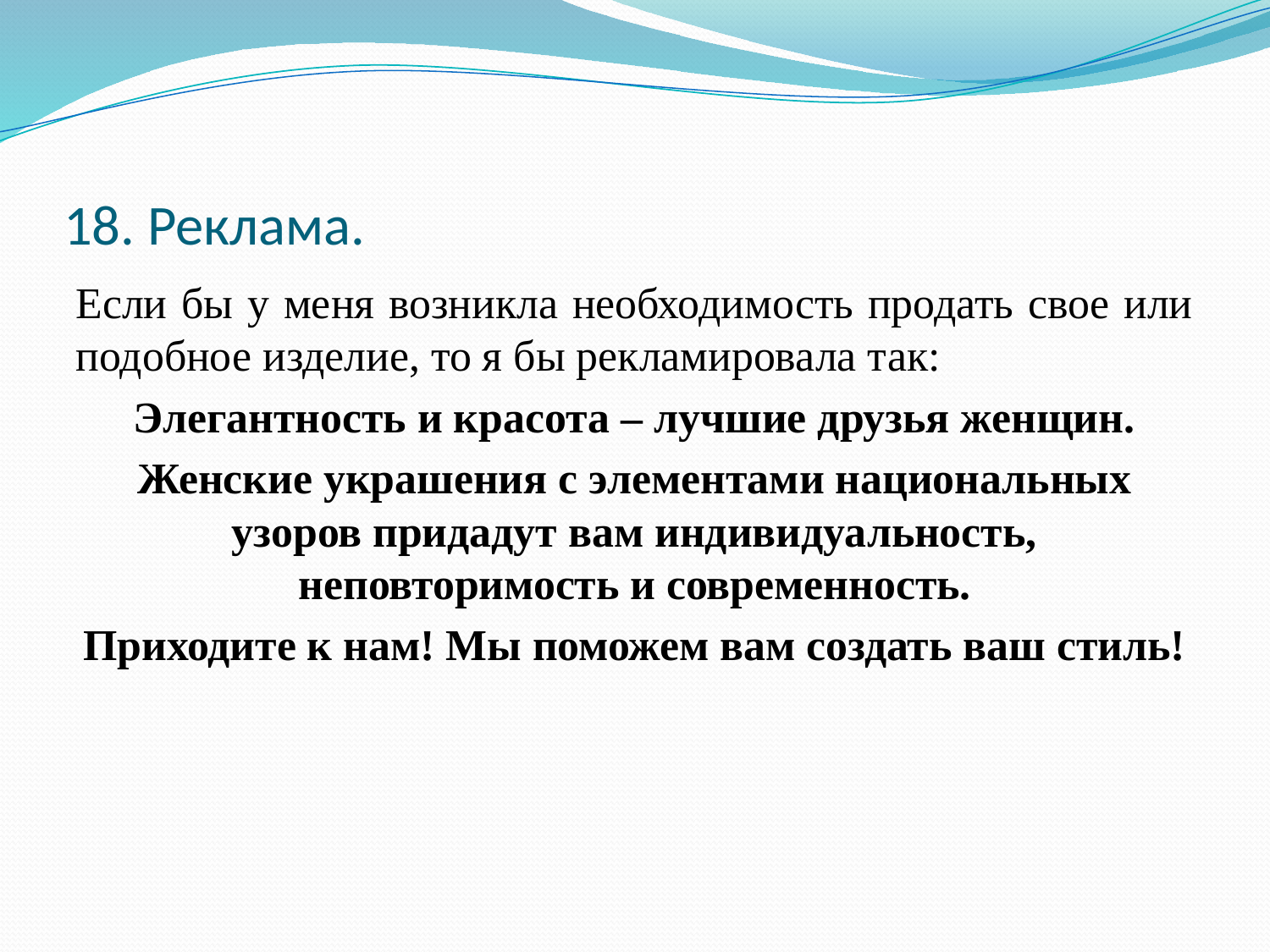

# 18. Реклама.
Если бы у меня возникла необходимость продать свое или подобное изделие, то я бы рекламировала так:
Элегантность и красота – лучшие друзья женщин.
Женские украшения с элементами национальных узоров придадут вам индивидуальность, неповторимость и современность.
Приходите к нам! Мы поможем вам создать ваш стиль!